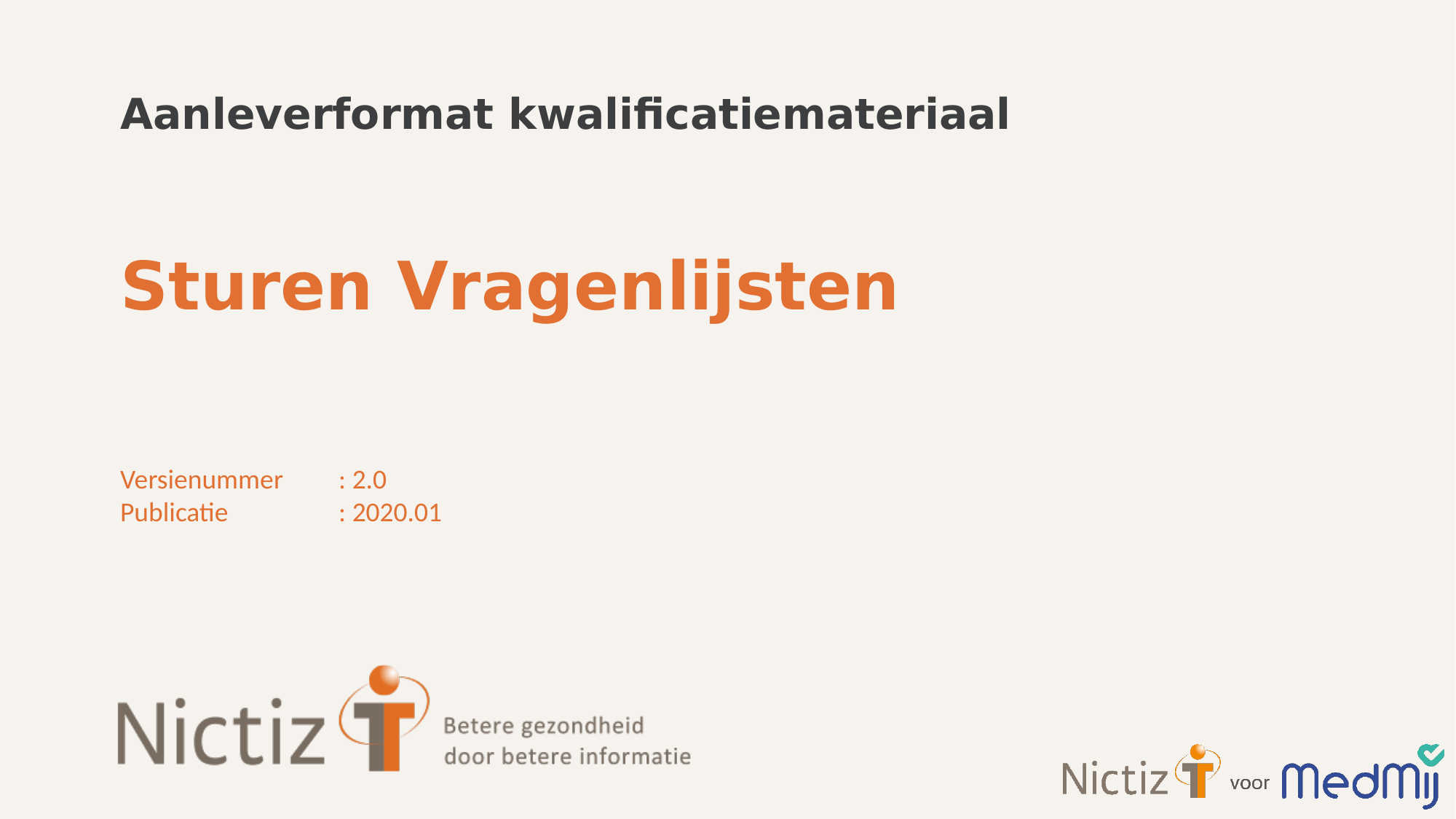

Aanleverformat kwalificatiemateriaal
# Sturen Vragenlijsten
Versienummer 	: 2.0
Publicatie		: 2020.01